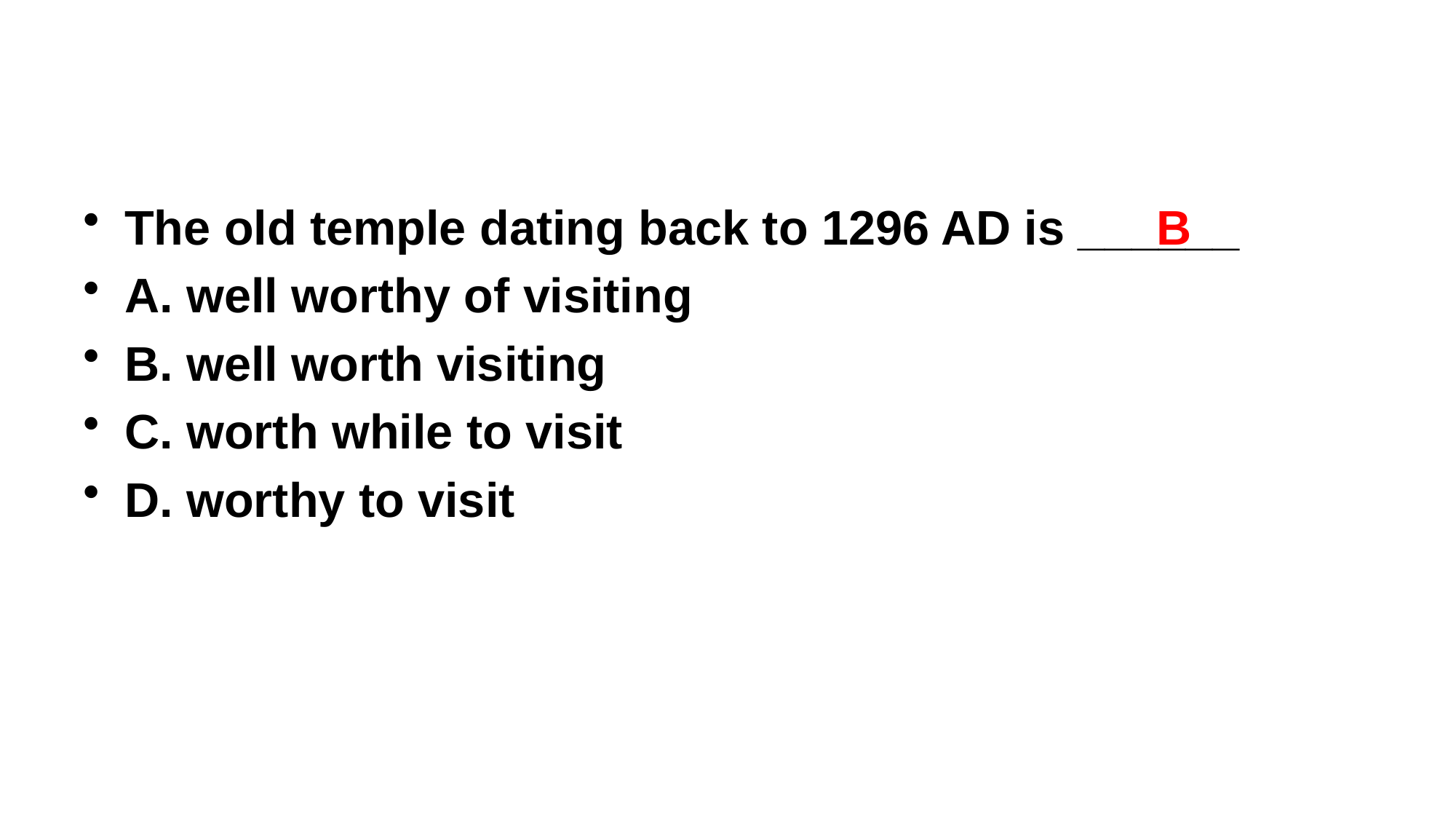

#
The old temple dating back to 1296 AD is ______
A. well worthy of visiting
B. well worth visiting
C. worth while to visit
D. worthy to visit
B